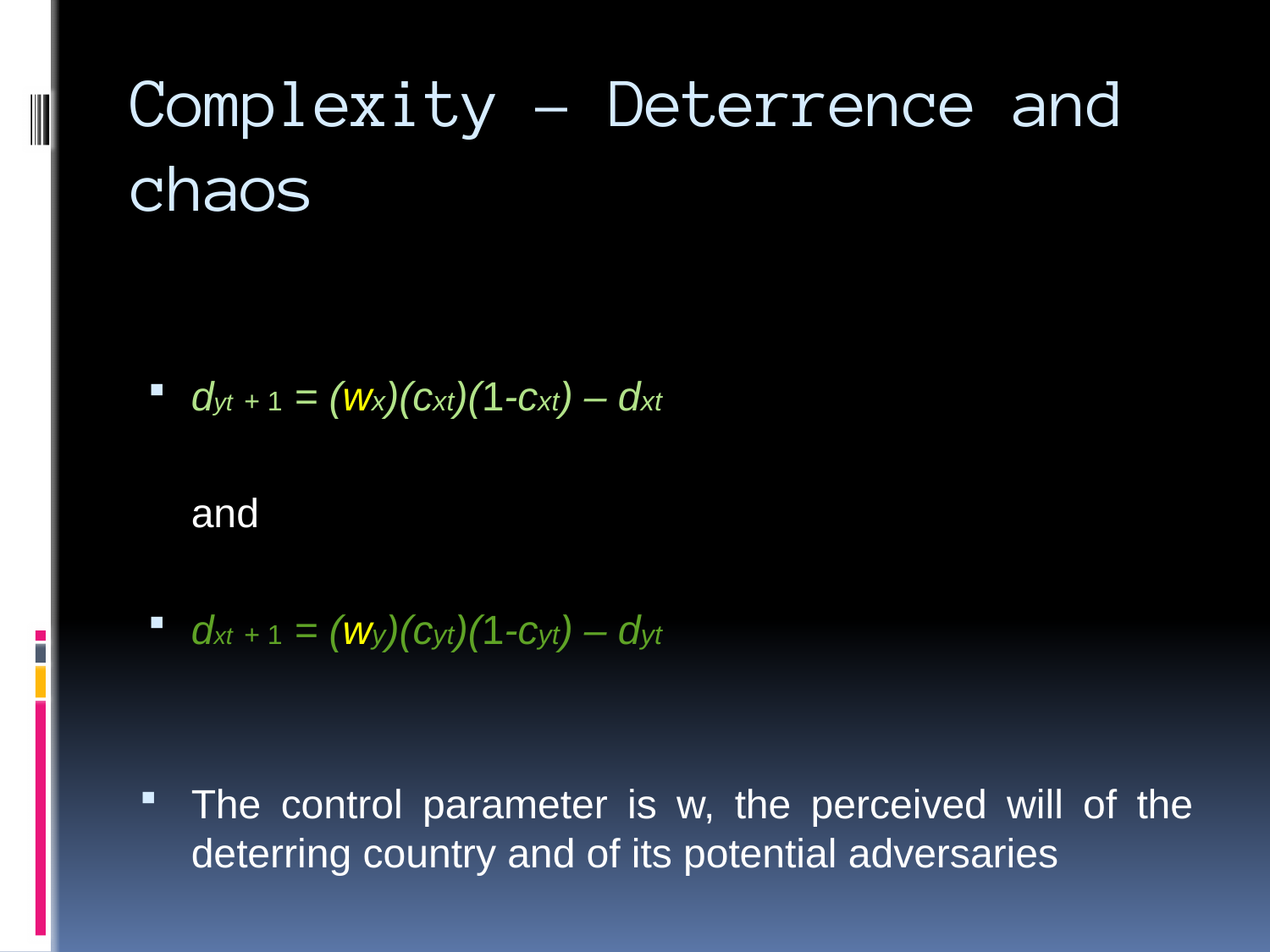

# Complexity – Deterrence and chaos

dyt + 1 = (wx)(cxt)(1-cxt) – dxt

			and

dxt + 1 = (wy)(cyt)(1-cyt) – dyt

The control parameter is w, the perceived will of the deterring country and of its potential adversaries